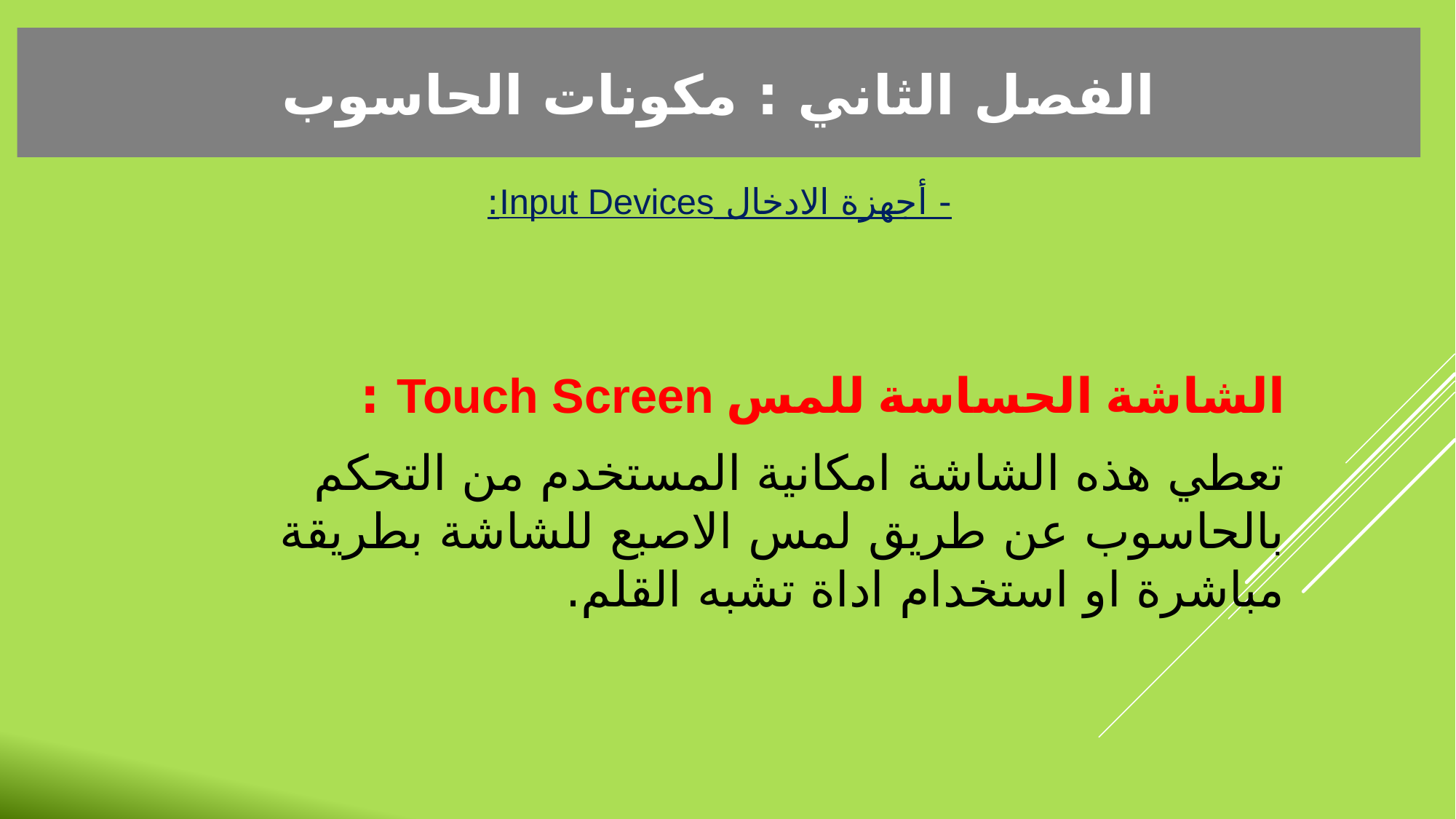

الفصل الثاني : مكونات الحاسوب
- أجهزة الادخال Input Devices:
الشاشة الحساسة للمس Touch Screen :
تعطي هذه الشاشة امكانية المستخدم من التحكم بالحاسوب عن طريق لمس الاصبع للشاشة بطريقة مباشرة او استخدام اداة تشبه القلم.